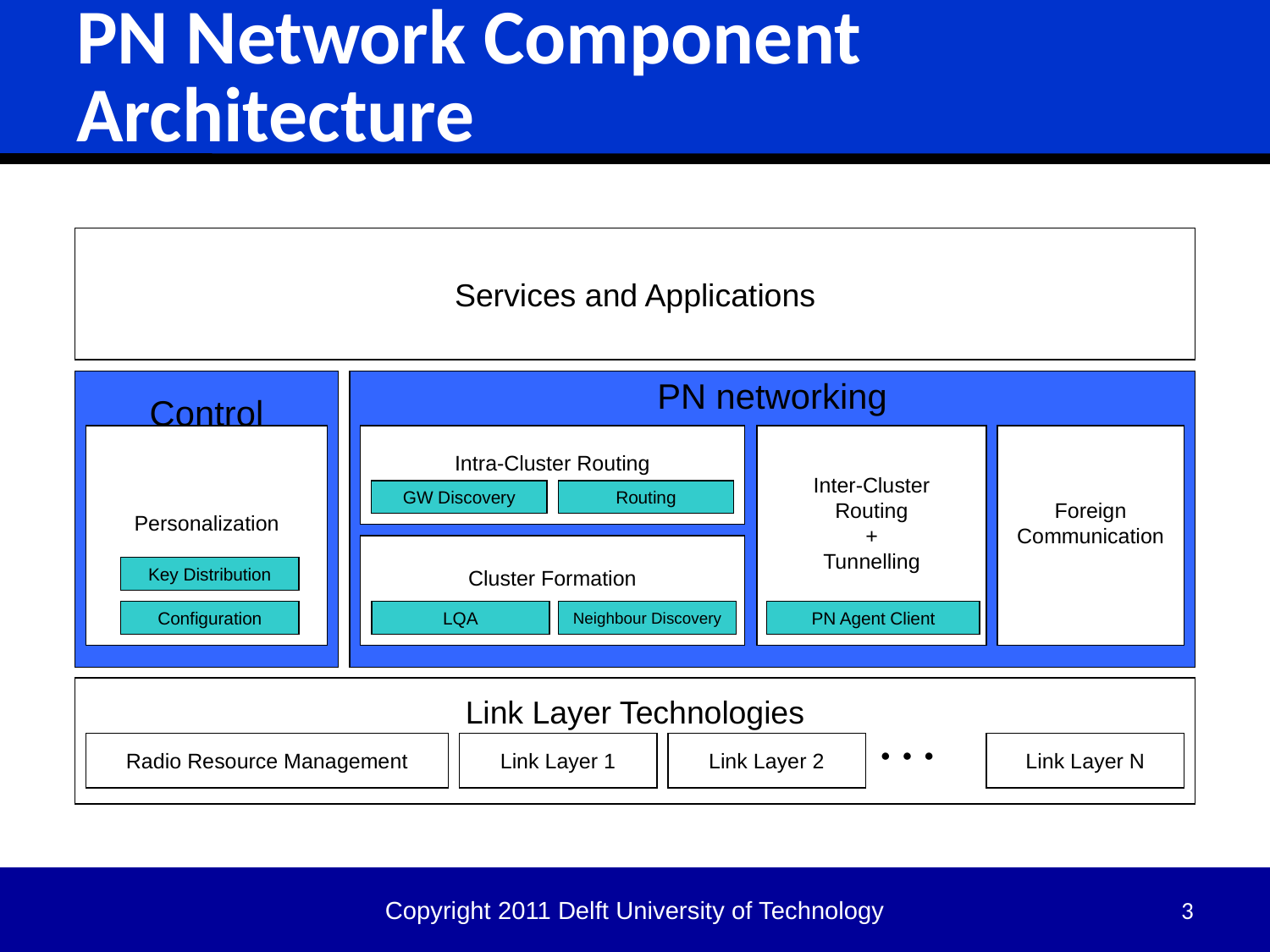

# PN Network Component Architecture

Services and Applications
Control

PN networking

Personalization

Intra-Cluster Routing

Inter-Cluster
Routing
+
Tunnelling

Foreign
Communication

GW Discovery
Routing
Cluster Formation

Key Distribution
Configuration
LQA
Neighbour Discovery
PN Agent Client
Link Layer Technologies

…
Radio Resource Management
Link Layer 1
Link Layer 2
Link Layer N

Copyright 2011 Delft University of Technology
3